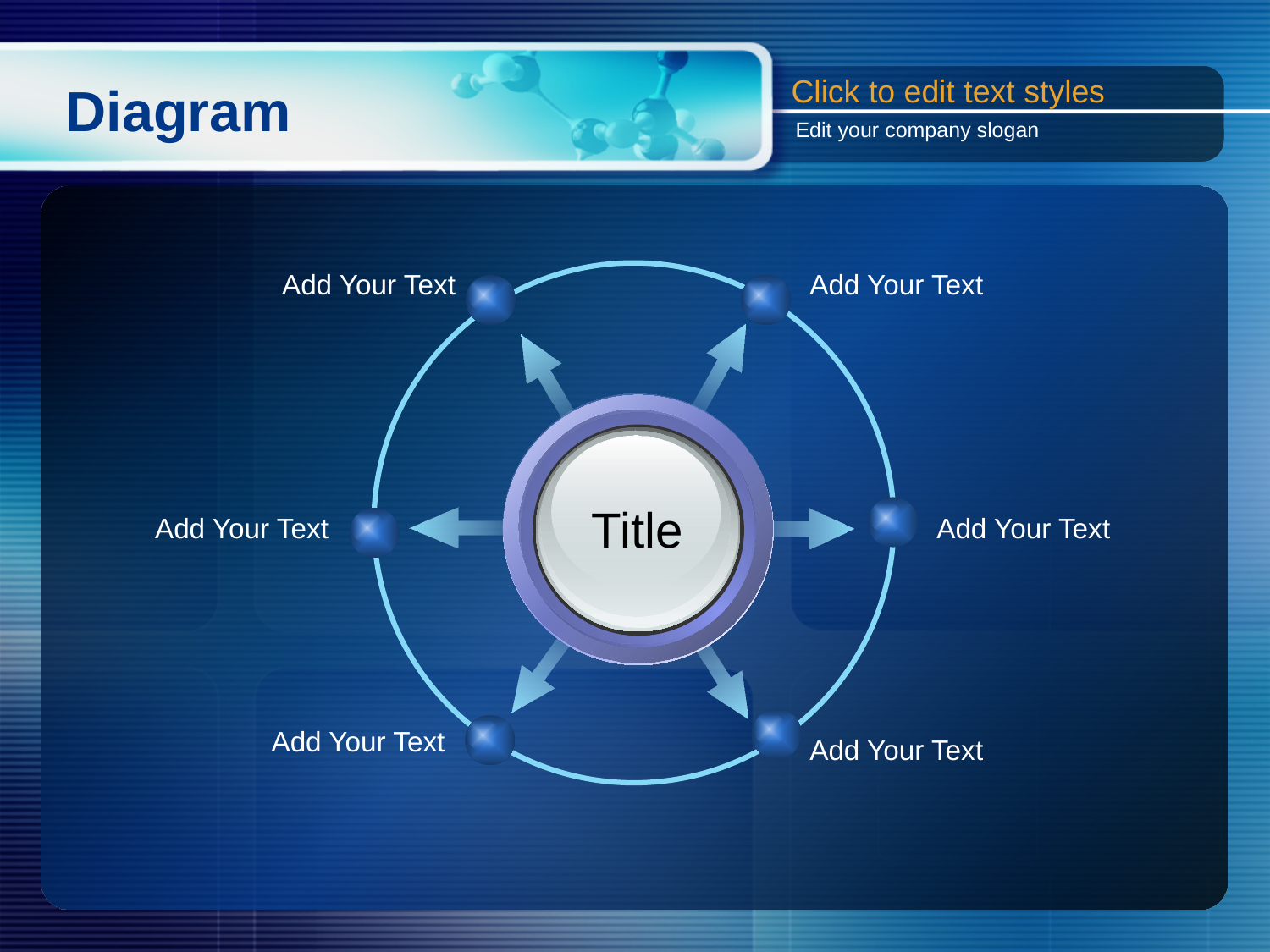

Click to edit text styles
# Diagram
Edit your company slogan
Add Your Text
Add Your Text

Title

Add Your Text
Add Your Text

Add Your Text
Add Your Text